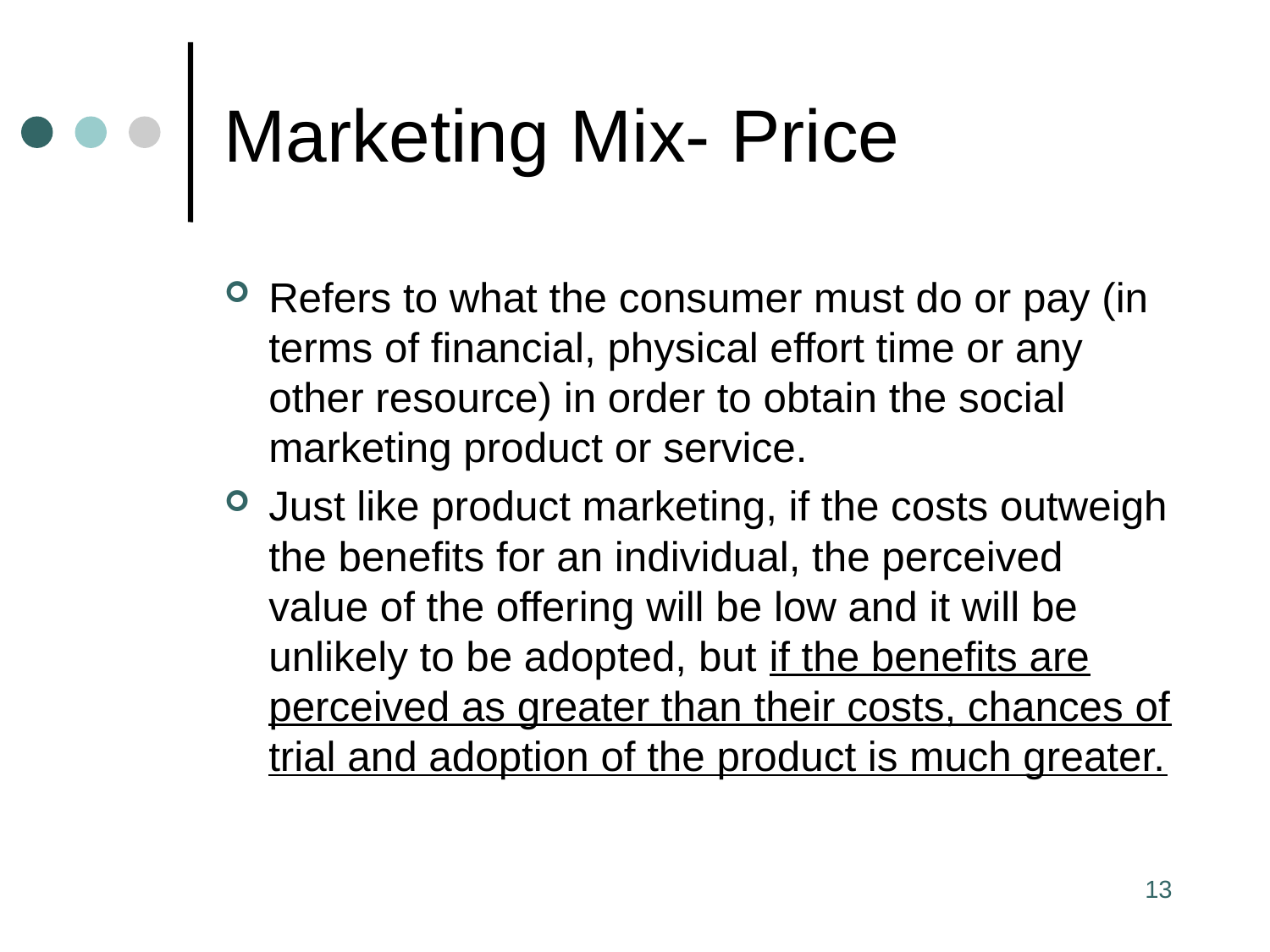

# Marketing Mix- Price
Refers to what the consumer must do or pay (in terms of financial, physical effort time or any other resource) in order to obtain the social marketing product or service.
Just like product marketing, if the costs outweigh the benefits for an individual, the perceived value of the offering will be low and it will be unlikely to be adopted, but if the benefits are perceived as greater than their costs, chances of trial and adoption of the product is much greater.
13